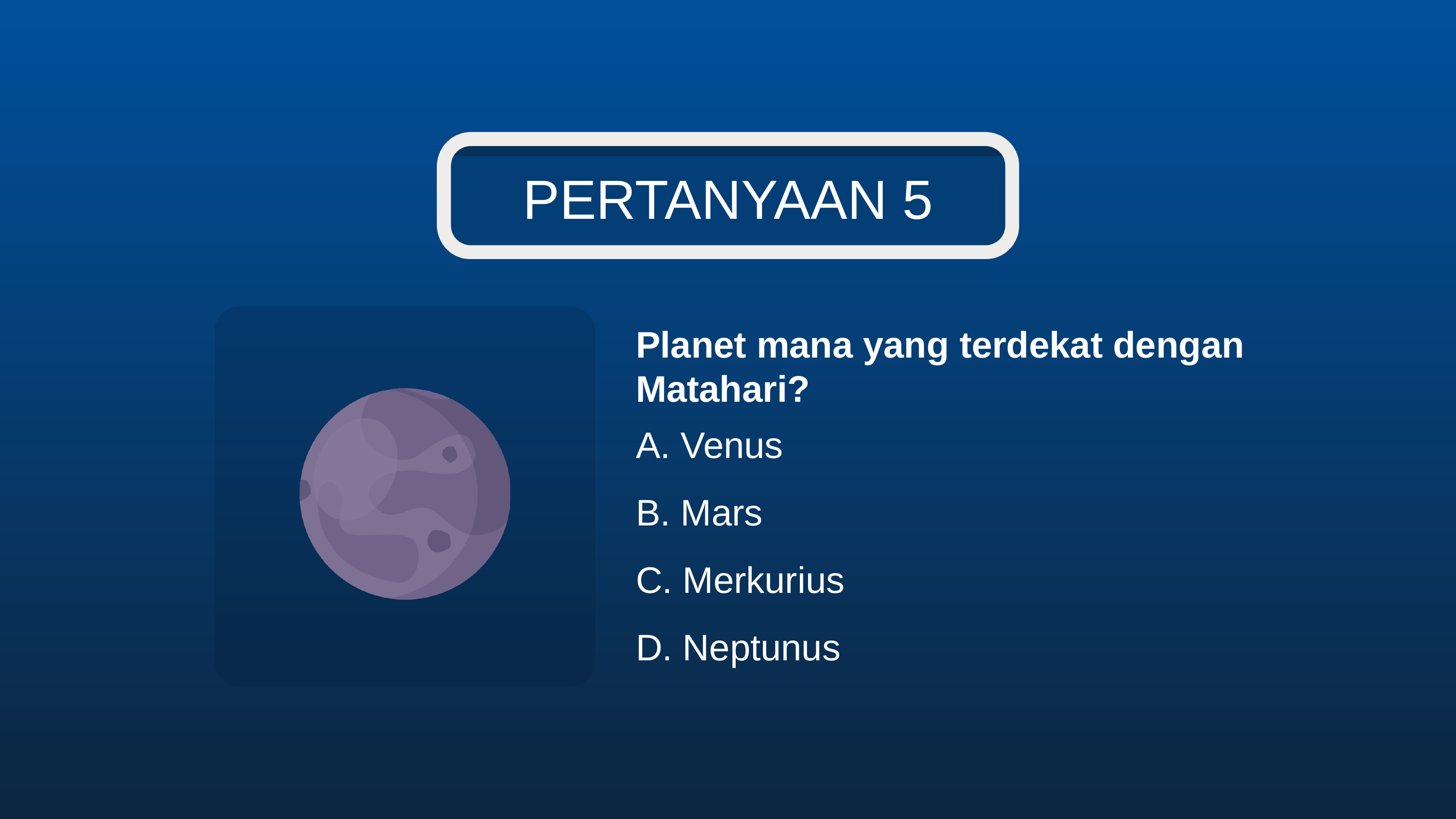

PERTANYAAN 5

Planet mana yang terdekat dengan Matahari?

A. Venus
B. Mars
C. Merkurius
D. Neptunus